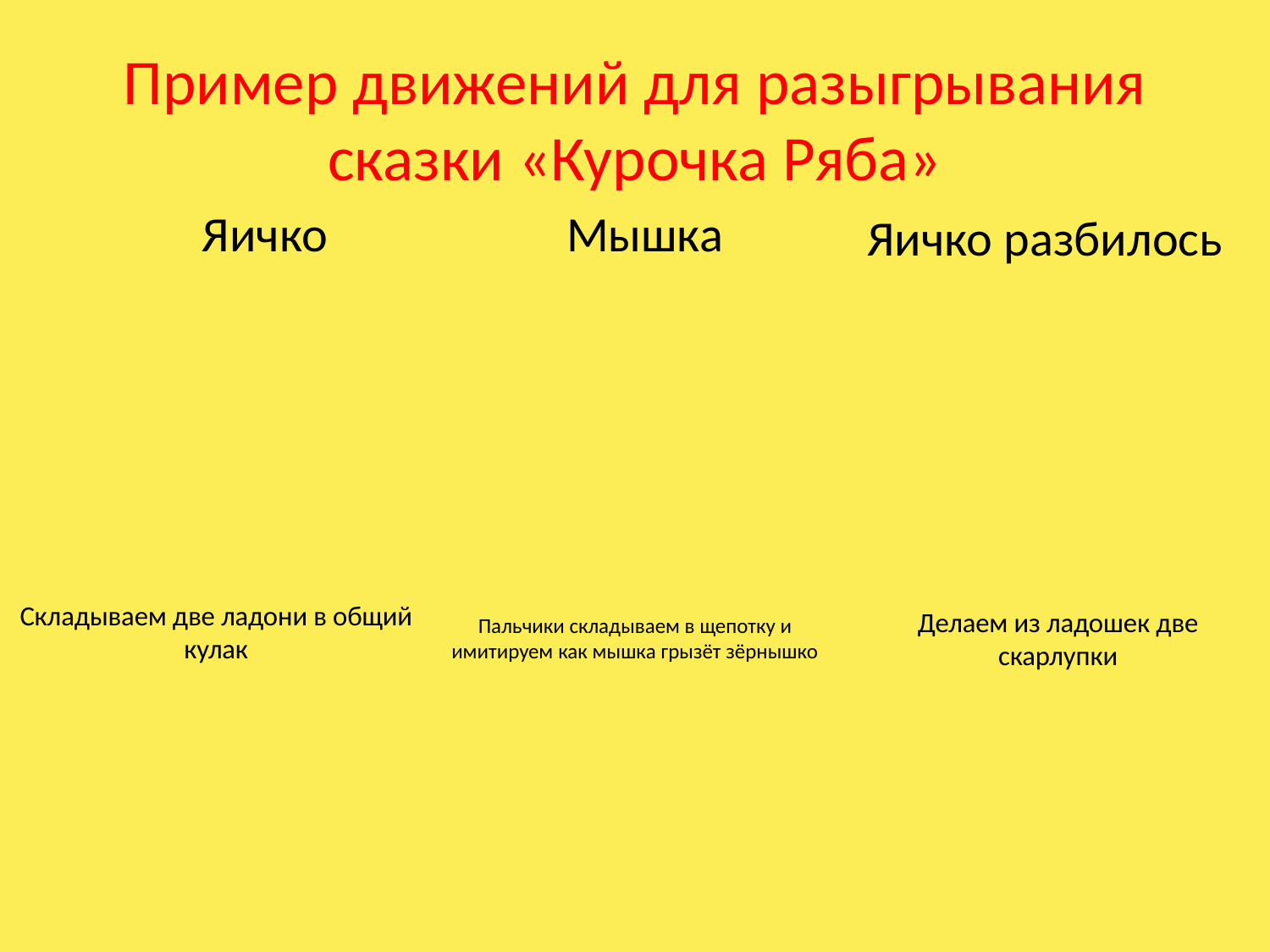

# Пример движений для разыгрывания сказки «Курочка Ряба»
Яичко
Мышка
Яичко разбилось

Складываем две ладони в общий кулак
Пальчики складываем в щепотку и имитируем как мышка грызёт зёрнышко
Делаем из ладошек две скарлупки